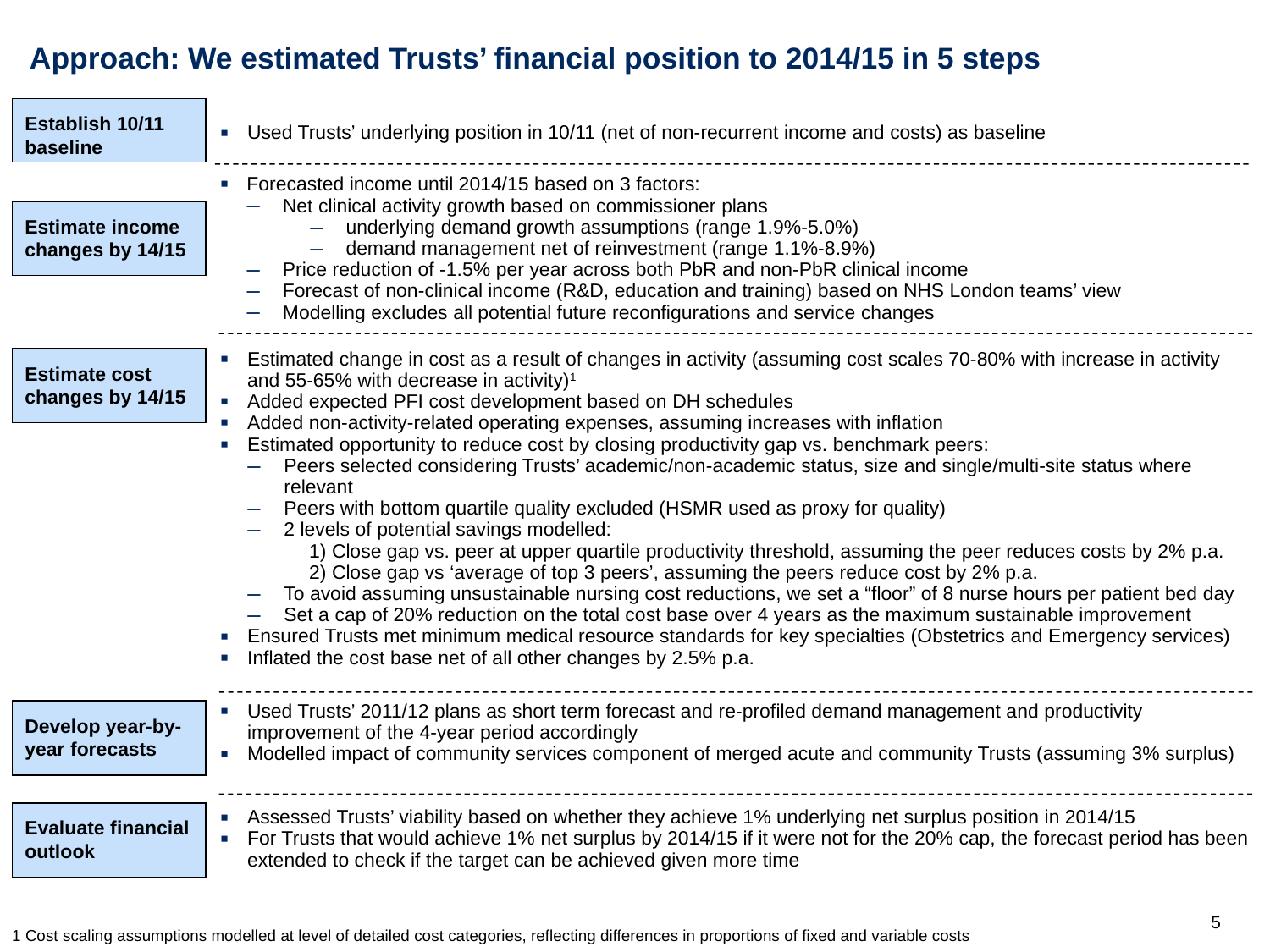

Approach: We estimated Trusts’ financial position to 2014/15 in 5 steps
Establish 10/11 baseline
Used Trusts’ underlying position in 10/11 (net of non-recurrent income and costs) as baseline

Forecasted income until 2014/15 based on 3 factors:
Net clinical activity growth based on commissioner plans
underlying demand growth assumptions (range 1.9%-5.0%)
demand management net of reinvestment (range 1.1%-8.9%)
Price reduction of -1.5% per year across both PbR and non-PbR clinical income
Forecast of non-clinical income (R&D, education and training) based on NHS London teams’ view
Modelling excludes all potential future reconfigurations and service changes

Estimate income changes by 14/15

Estimate cost changes by 14/15
Estimated change in cost as a result of changes in activity (assuming cost scales 70-80% with increase in activity and 55-65% with decrease in activity)1
Added expected PFI cost development based on DH schedules
Added non-activity-related operating expenses, assuming increases with inflation
Estimated opportunity to reduce cost by closing productivity gap vs. benchmark peers:
Peers selected considering Trusts’ academic/non-academic status, size and single/multi-site status where relevant
Peers with bottom quartile quality excluded (HSMR used as proxy for quality)
2 levels of potential savings modelled:
1) Close gap vs. peer at upper quartile productivity threshold, assuming the peer reduces costs by 2% p.a.
2) Close gap vs ‘average of top 3 peers’, assuming the peers reduce cost by 2% p.a.
To avoid assuming unsustainable nursing cost reductions, we set a “floor” of 8 nurse hours per patient bed day
Set a cap of 20% reduction on the total cost base over 4 years as the maximum sustainable improvement
Ensured Trusts met minimum medical resource standards for key specialties (Obstetrics and Emergency services)
Inflated the cost base net of all other changes by 2.5% p.a.

Used Trusts’ 2011/12 plans as short term forecast and re-profiled demand management and productivity improvement of the 4-year period accordingly
Modelled impact of community services component of merged acute and community Trusts (assuming 3% surplus)
Develop year-by-year forecasts

Evaluate financial outlook
Assessed Trusts’ viability based on whether they achieve 1% underlying net surplus position in 2014/15
For Trusts that would achieve 1% net surplus by 2014/15 if it were not for the 20% cap, the forecast period has been extended to check if the target can be achieved given more time
5
1 Cost scaling assumptions modelled at level of detailed cost categories, reflecting differences in proportions of fixed and variable costs